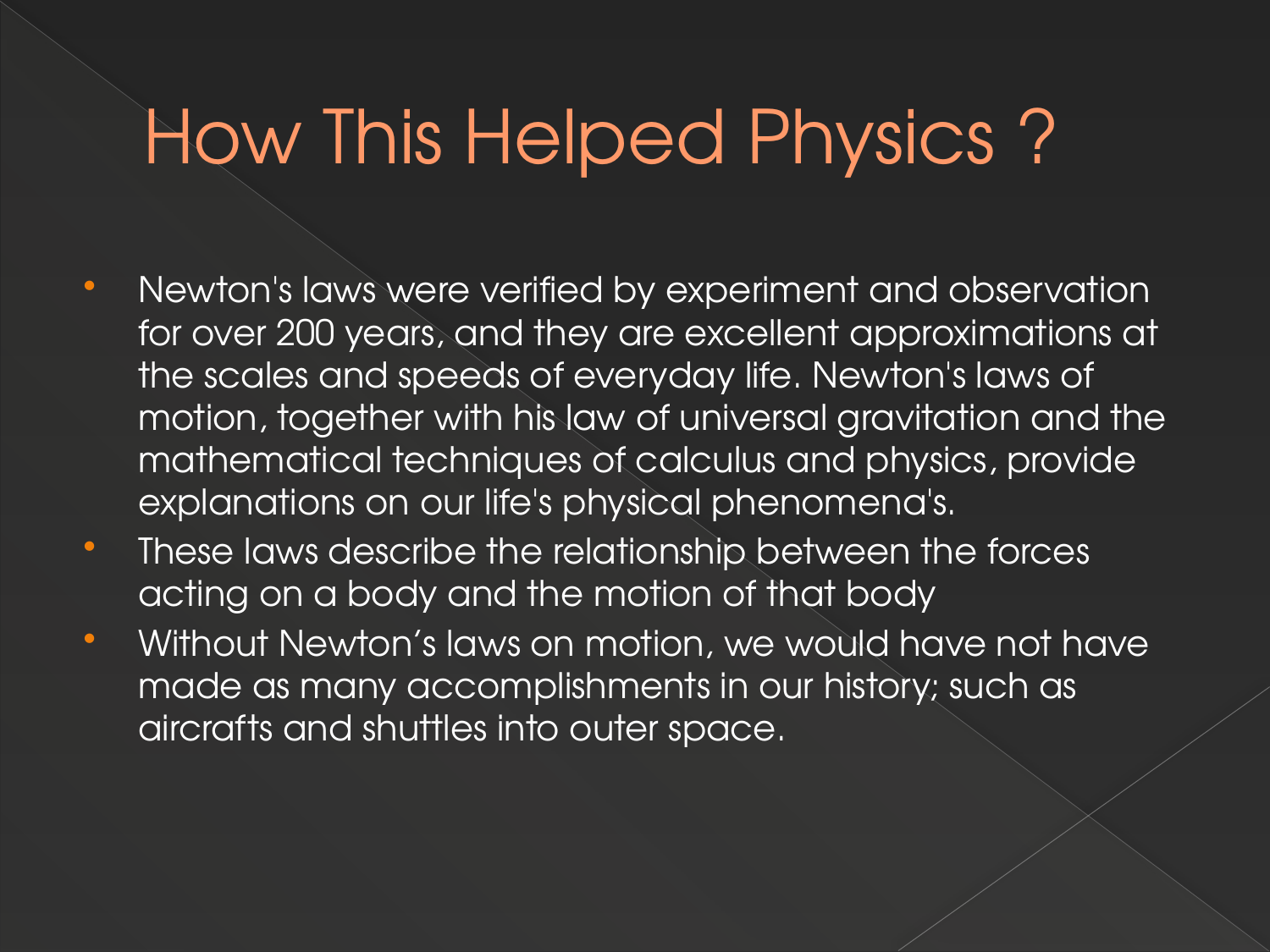

# How This Helped Physics ?
Newton's laws were verified by experiment and observation for over 200 years, and they are excellent approximations at the scales and speeds of everyday life. Newton's laws of motion, together with his law of universal gravitation and the mathematical techniques of calculus and physics, provide explanations on our life's physical phenomena's.
These laws describe the relationship between the forces acting on a body and the motion of that body
Without Newton’s laws on motion, we would have not have made as many accomplishments in our history; such as aircrafts and shuttles into outer space.